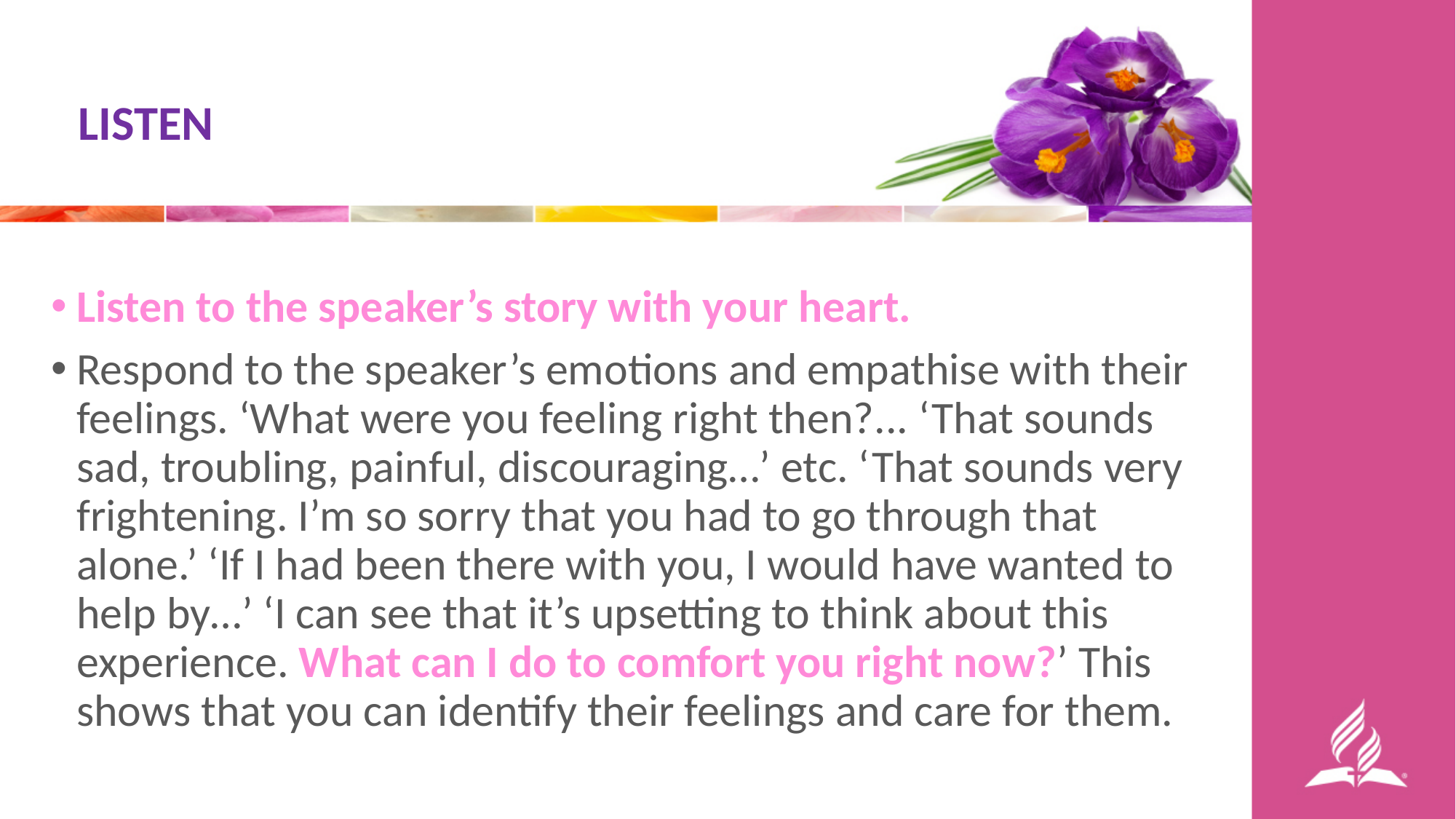

LISTEN
Listen to the speaker’s story with your heart.
Respond to the speaker’s emotions and empathise with their feelings. ‘What were you feeling right then?... ‘That sounds sad, troubling, painful, discouraging…’ etc. ‘That sounds very frightening. I’m so sorry that you had to go through that alone.’ ‘If I had been there with you, I would have wanted to help by…’ ‘I can see that it’s upsetting to think about this experience. What can I do to comfort you right now?’ This shows that you can identify their feelings and care for them.